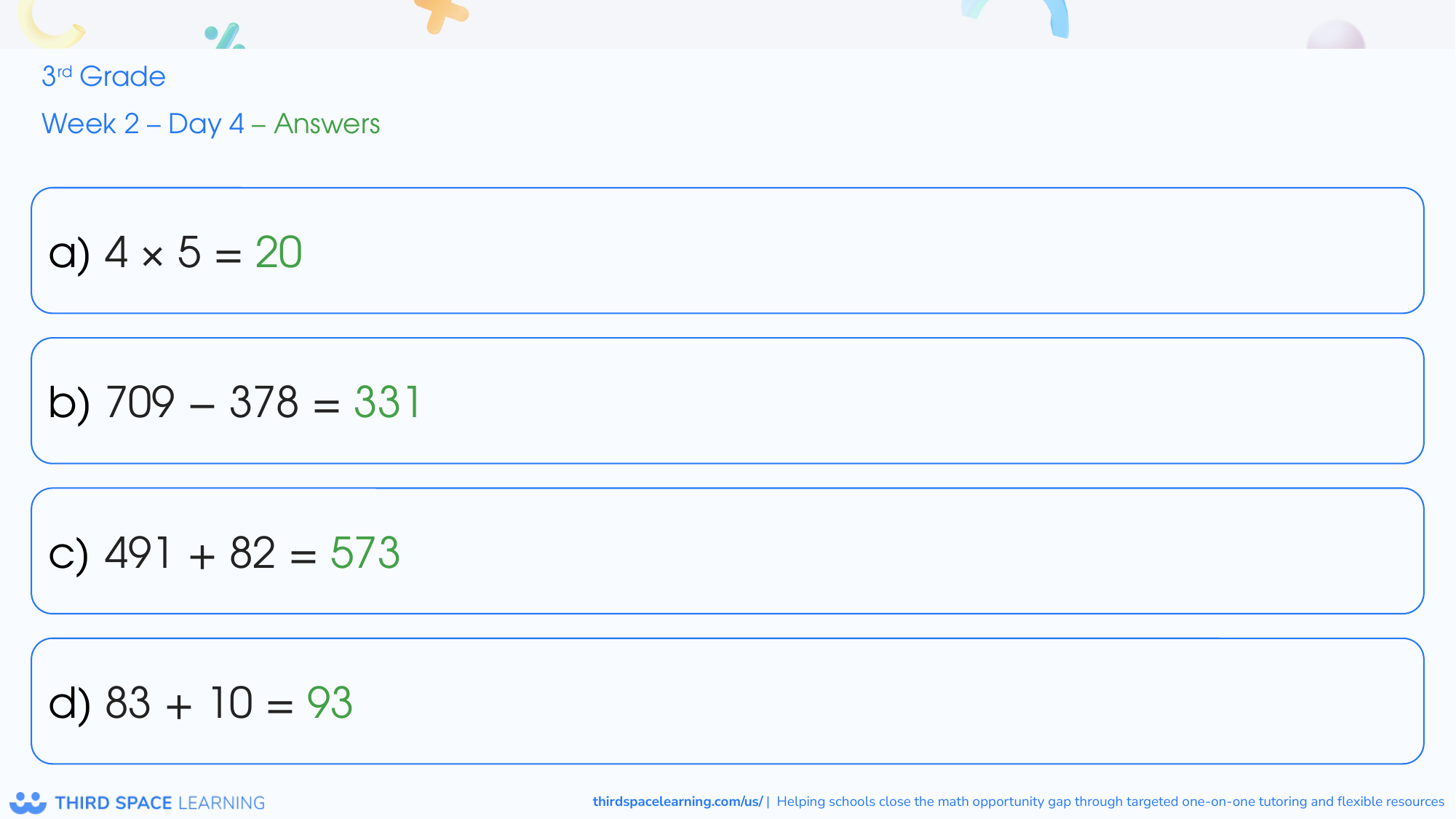

3rd Grade
Week 2 – Day 4 – Answers
4 × 5 = 20
709 − 378 = 331
491 + 82 = 573
83 + 10 = 93